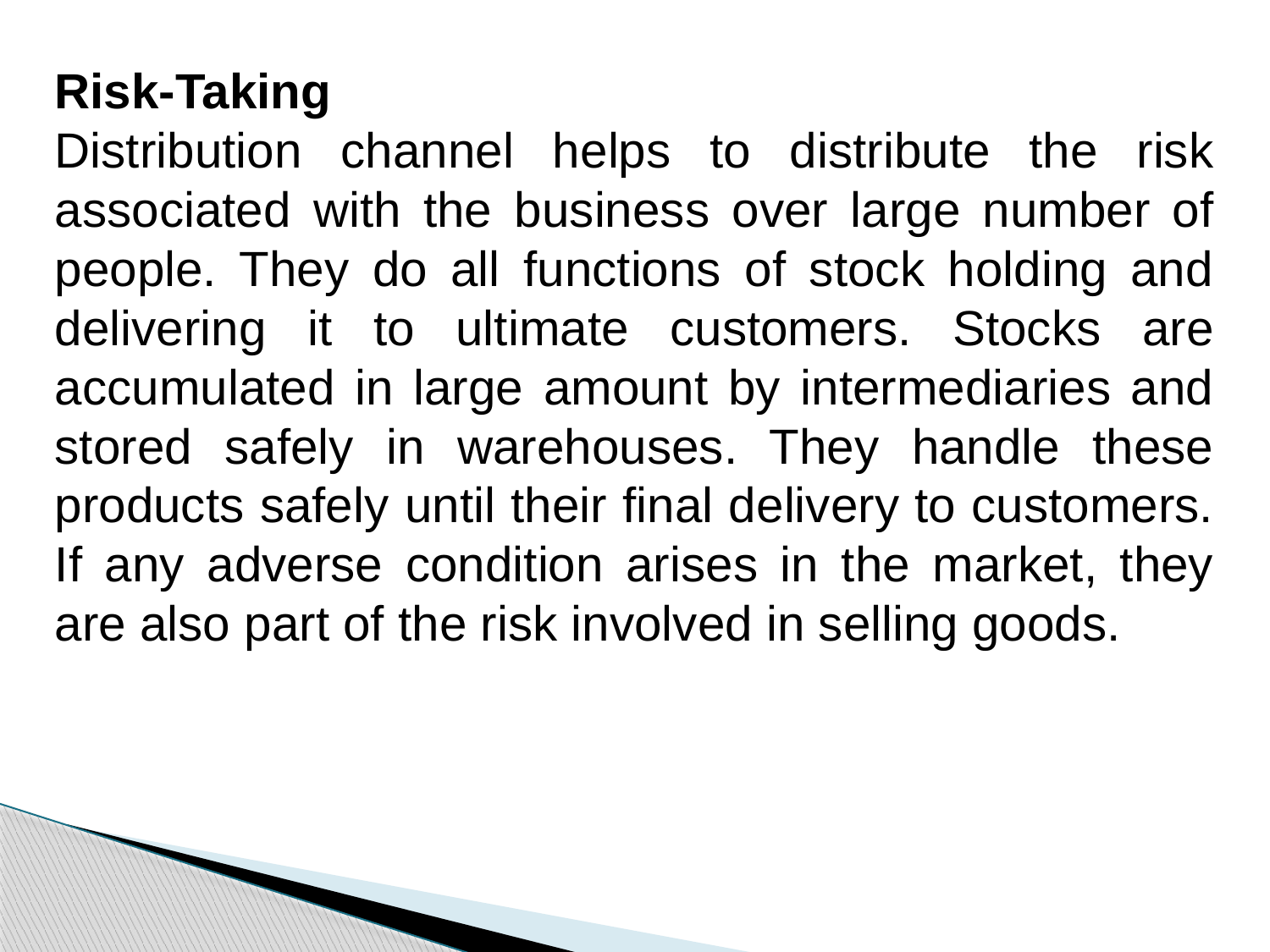

Risk-Taking
Distribution channel helps to distribute the risk associated with the business over large number of people. They do all functions of stock holding and delivering it to ultimate customers. Stocks are accumulated in large amount by intermediaries and stored safely in warehouses. They handle these products safely until their final delivery to customers. If any adverse condition arises in the market, they are also part of the risk involved in selling goods.